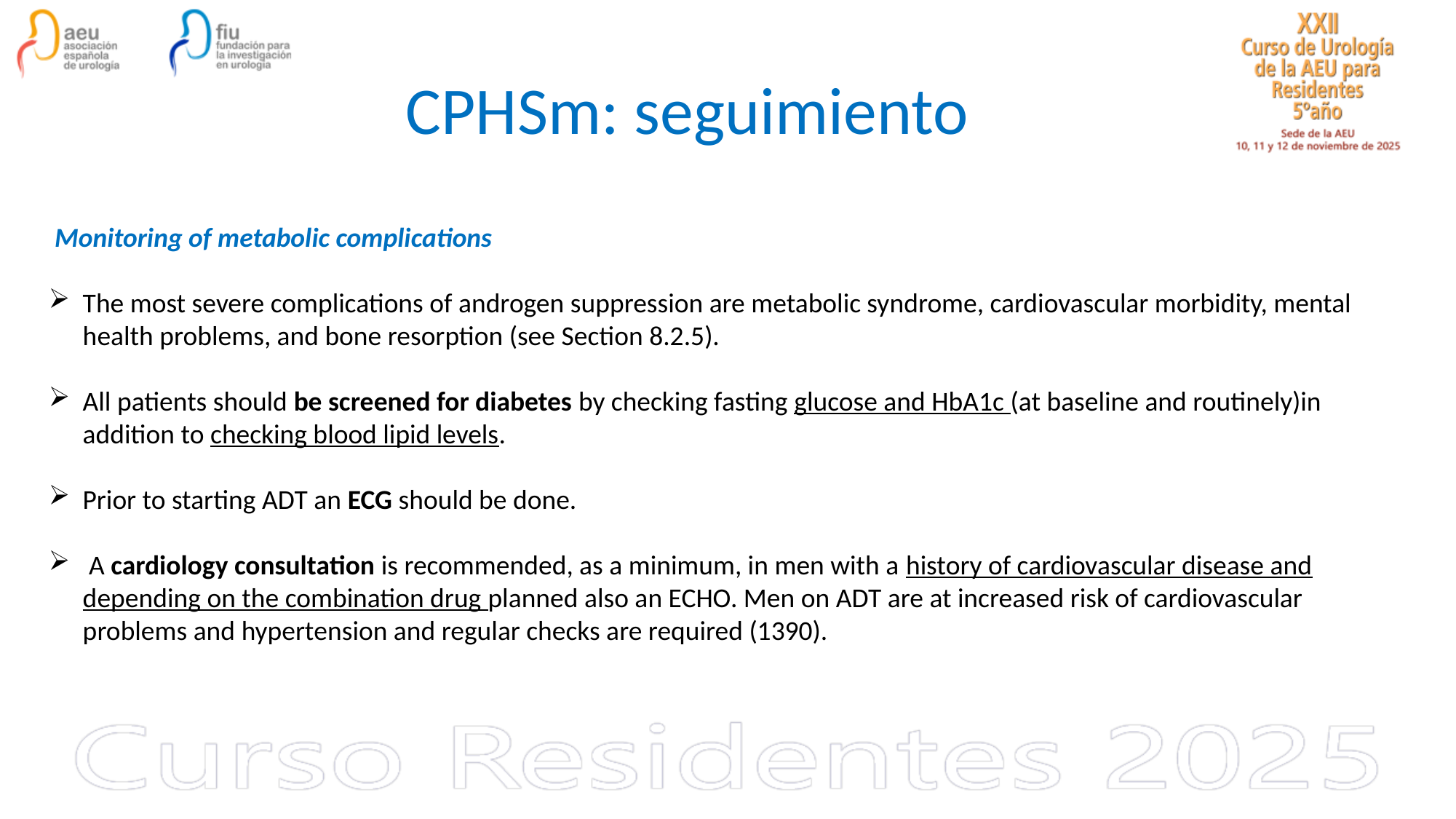

# CPHSm: seguimiento
 Monitoring of metabolic complications

The most severe complications of androgen suppression are metabolic syndrome, cardiovascular morbidity, mental health problems, and bone resorption (see Section 8.2.5).

All patients should be screened for diabetes by checking fasting glucose and HbA1c (at baseline and routinely)in addition to checking blood lipid levels.

Prior to starting ADT an ECG should be done.

 A cardiology consultation is recommended, as a minimum, in men with a history of cardiovascular disease and depending on the combination drug planned also an ECHO. Men on ADT are at increased risk of cardiovascular problems and hypertension and regular checks are required (1390).